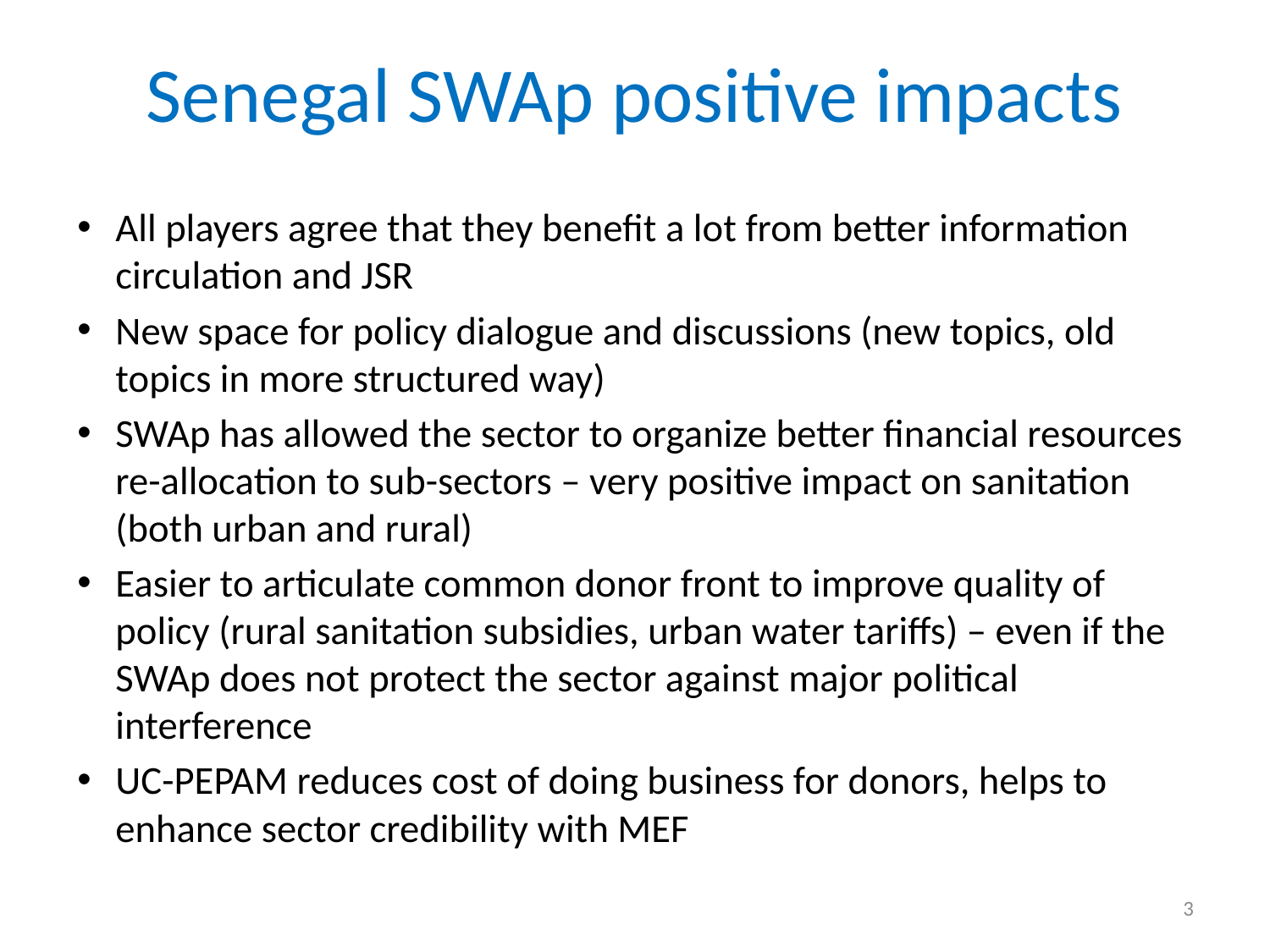

Senegal SWAp positive impacts
All players agree that they benefit a lot from better information circulation and JSR
New space for policy dialogue and discussions (new topics, old topics in more structured way)
SWAp has allowed the sector to organize better financial resources re-allocation to sub-sectors – very positive impact on sanitation (both urban and rural)
Easier to articulate common donor front to improve quality of policy (rural sanitation subsidies, urban water tariffs) – even if the SWAp does not protect the sector against major political interference
UC-PEPAM reduces cost of doing business for donors, helps to enhance sector credibility with MEF

3